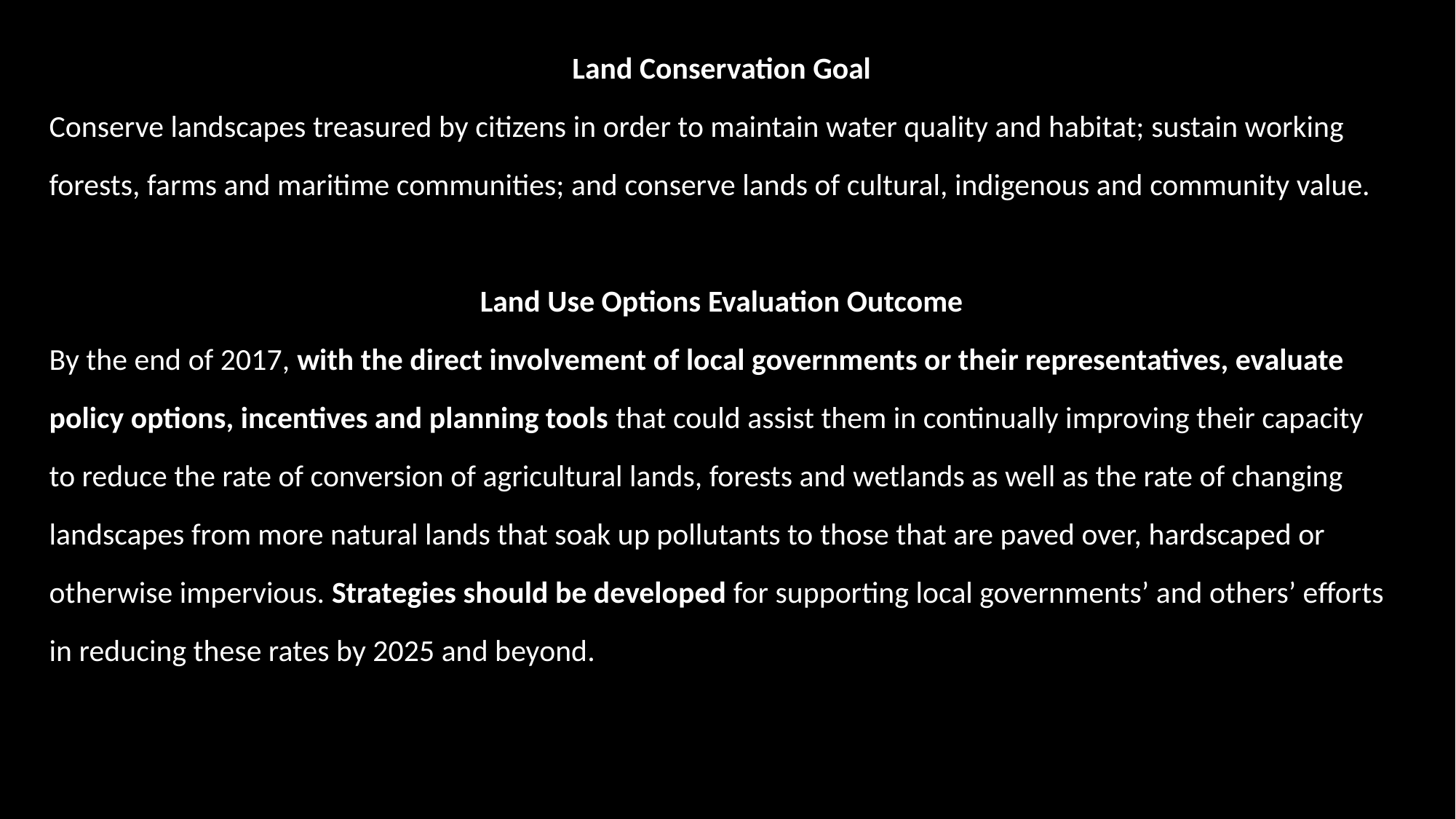

Land Conservation Goal
Conserve landscapes treasured by citizens in order to maintain water quality and habitat; sustain working forests, farms and maritime communities; and conserve lands of cultural, indigenous and community value.

Land Use Options Evaluation Outcome
By the end of 2017, with the direct involvement of local governments or their representatives, evaluate policy options, incentives and planning tools that could assist them in continually improving their capacity to reduce the rate of conversion of agricultural lands, forests and wetlands as well as the rate of changing landscapes from more natural lands that soak up pollutants to those that are paved over, hardscaped or otherwise impervious. Strategies should be developed for supporting local governments’ and others’ efforts in reducing these rates by 2025 and beyond.